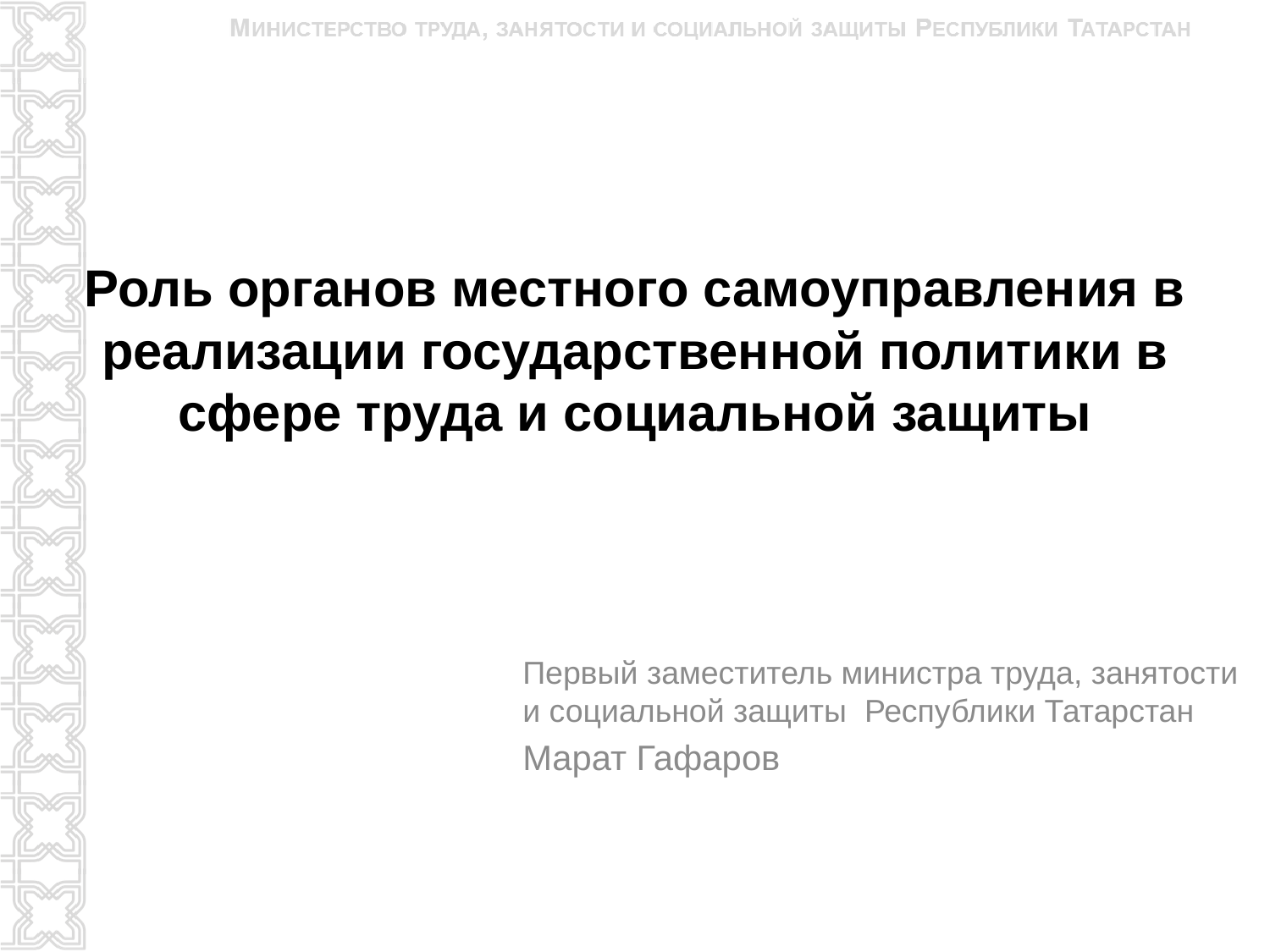

# Роль органов местного самоуправления в реализации государственной политики в сфере труда и социальной защиты
Первый заместитель министра труда, занятости и социальной защиты  Республики Татарстан
Марат Гафаров